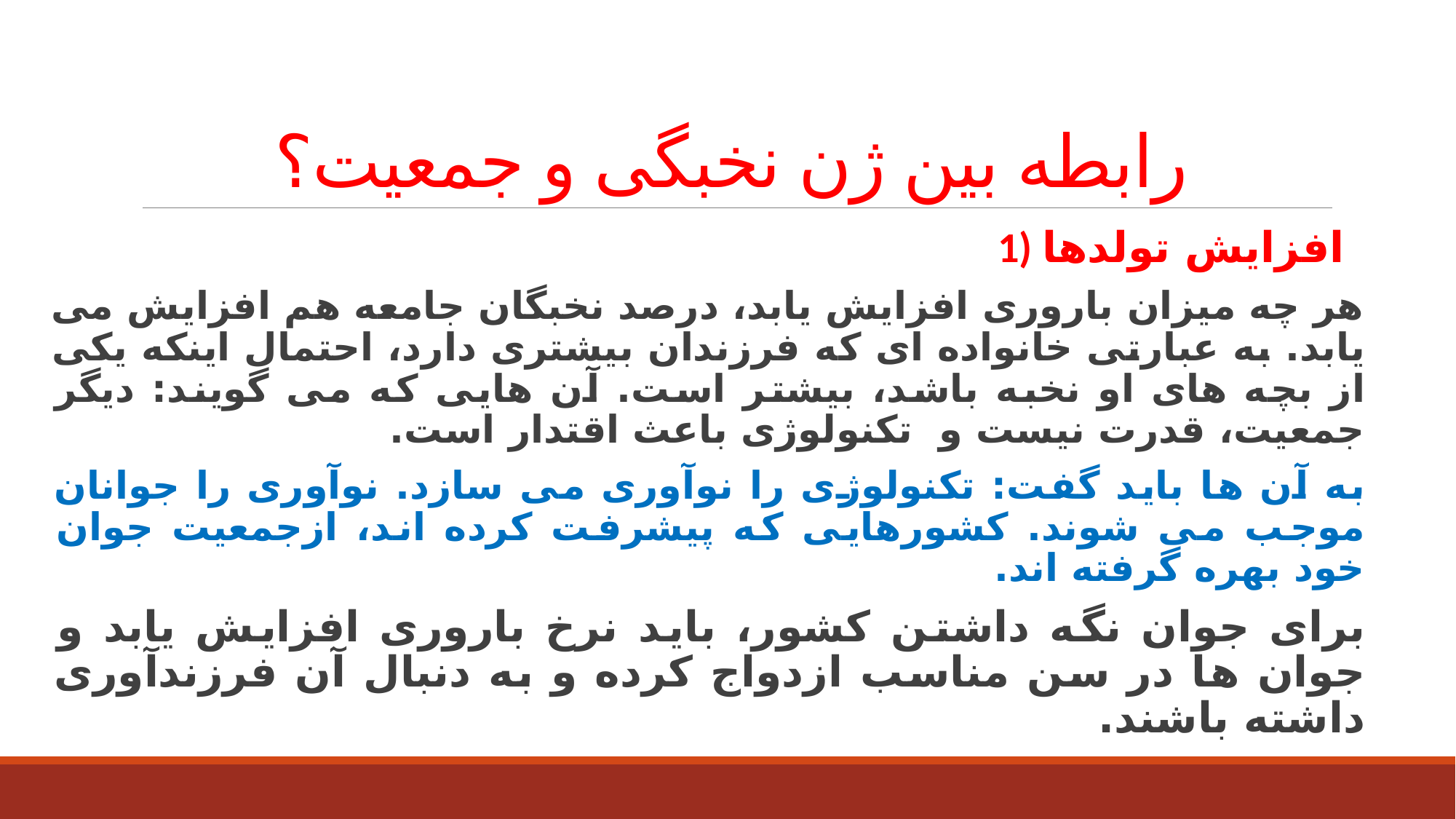

# رابطه بین ژن نخبگی و جمعیت؟
1) افزایش تولدها
هر چه میزان باروری افزایش یابد، درصد نخبگان جامعه هم افزایش می یابد. به عبارتی خانواده ای که فرزندان بیشتری دارد، احتمال اینکه یکی از بچه های او نخبه باشد، بیشتر است. آن هایی که می گویند: دیگر جمعیت، قدرت نیست و  تکنولوژی باعث اقتدار است.
به آن ها باید گفت: تکنولوژی را نوآوری می سازد. نوآوری را جوانان موجب می شوند. کشورهایی که پیشرفت کرده اند، ازجمعیت جوان خود بهره گرفته اند.
برای جوان نگه داشتن کشور، باید نرخ باروری افزایش یابد و جوان ها در سن مناسب ازدواج کرده و به دنبال آن فرزندآوری داشته باشند.